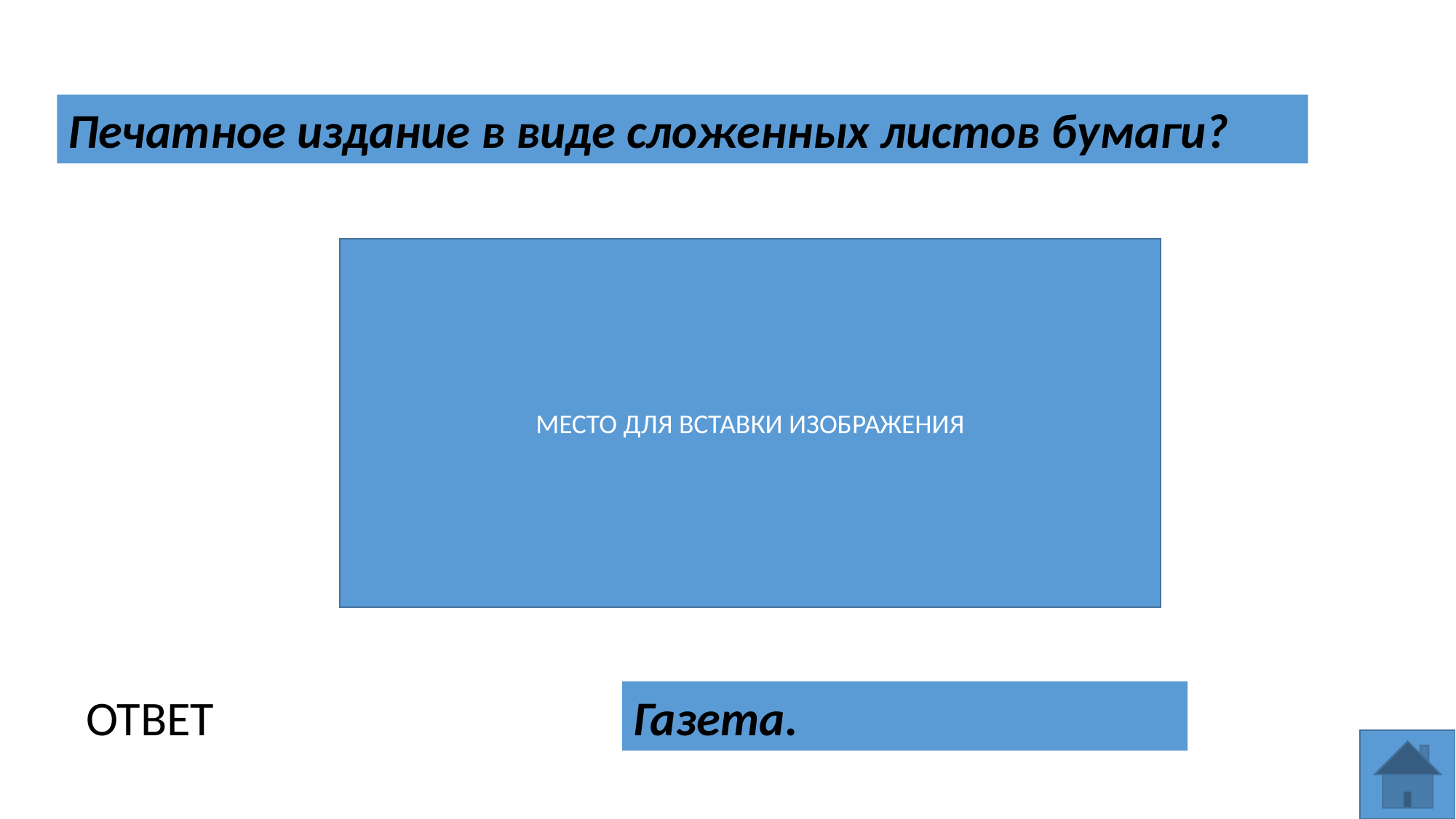

Печатное издание в виде сложенных листов бумаги?
МЕСТО ДЛЯ ВСТАВКИ ИЗОБРАЖЕНИЯ
Газета.
ОТВЕТ